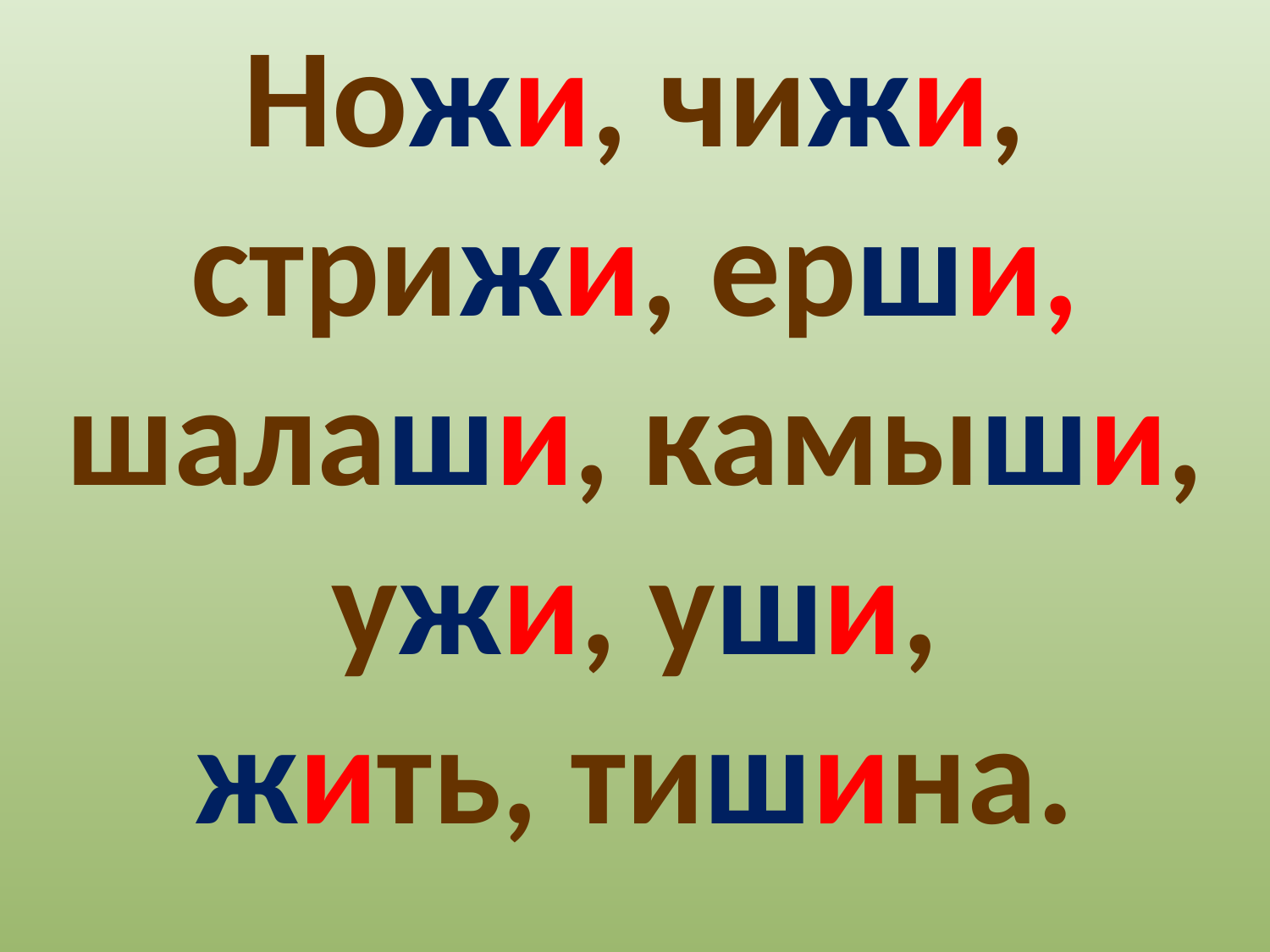

Ножи, чижи, стрижи, ерши, шалаши, камыши, ужи, уши,
 жить, тишина.